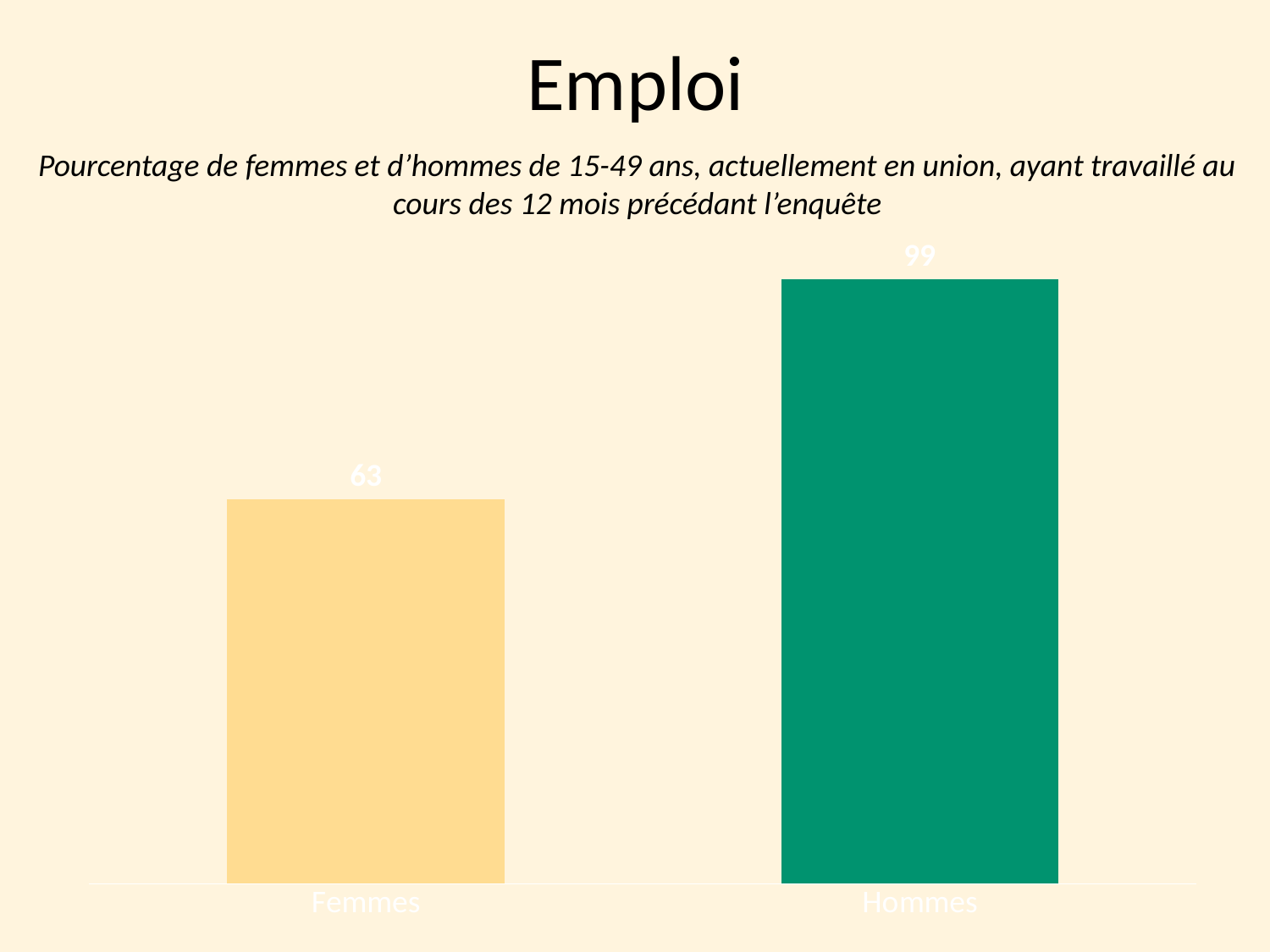

# Emploi
Pourcentage de femmes et d’hommes de 15-49 ans, actuellement en union, ayant travaillé au cours des 12 mois précédant l’enquête

### Chart

| Category | Series 1 |
|---|---|
| Femmes | 63.0 |
| Hommes | 99.0 |